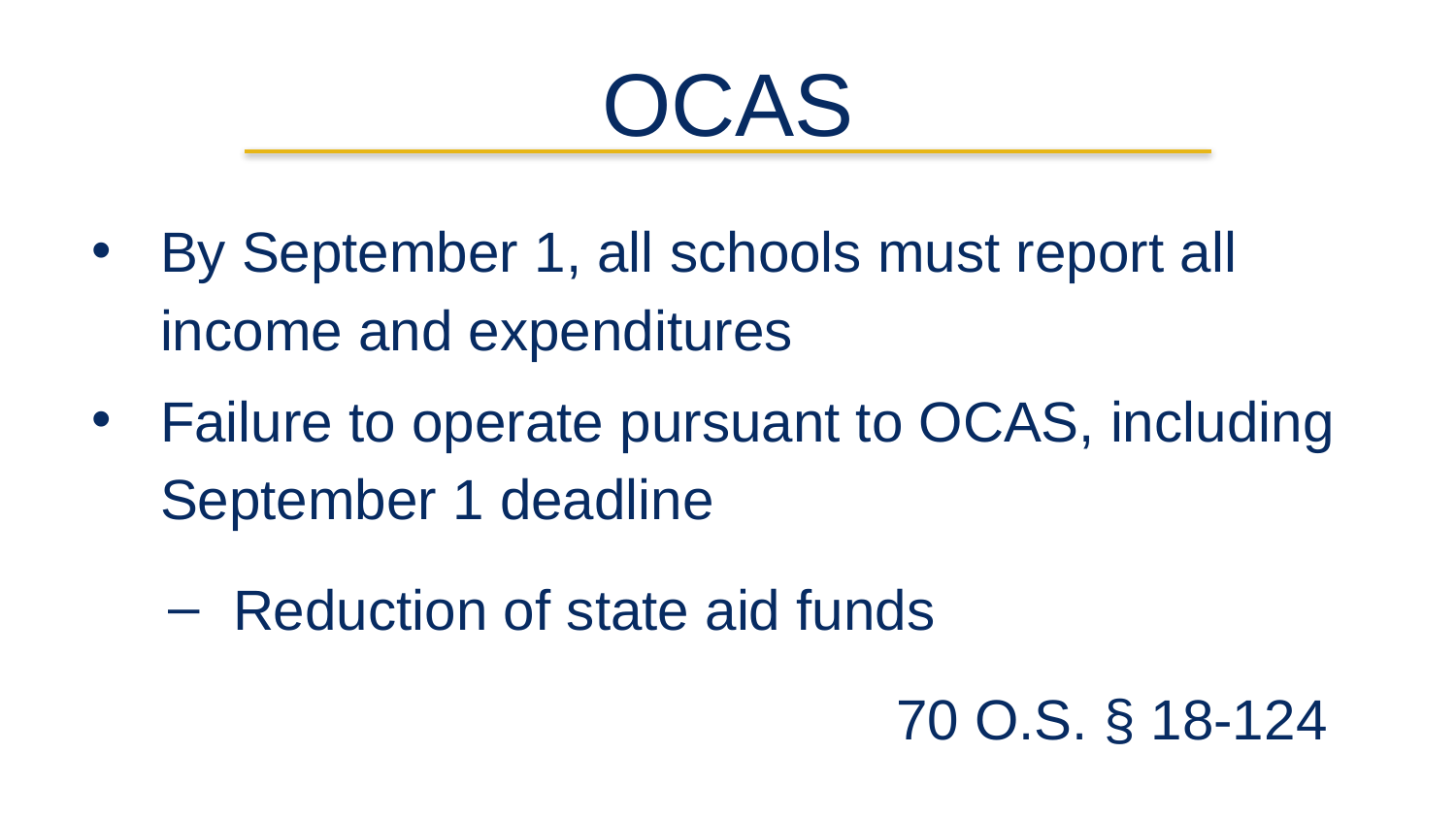

# OCAS
By September 1, all schools must report all income and expenditures
Failure to operate pursuant to OCAS, including September 1 deadline
Reduction of state aid funds
					70 O.S. § 18-124